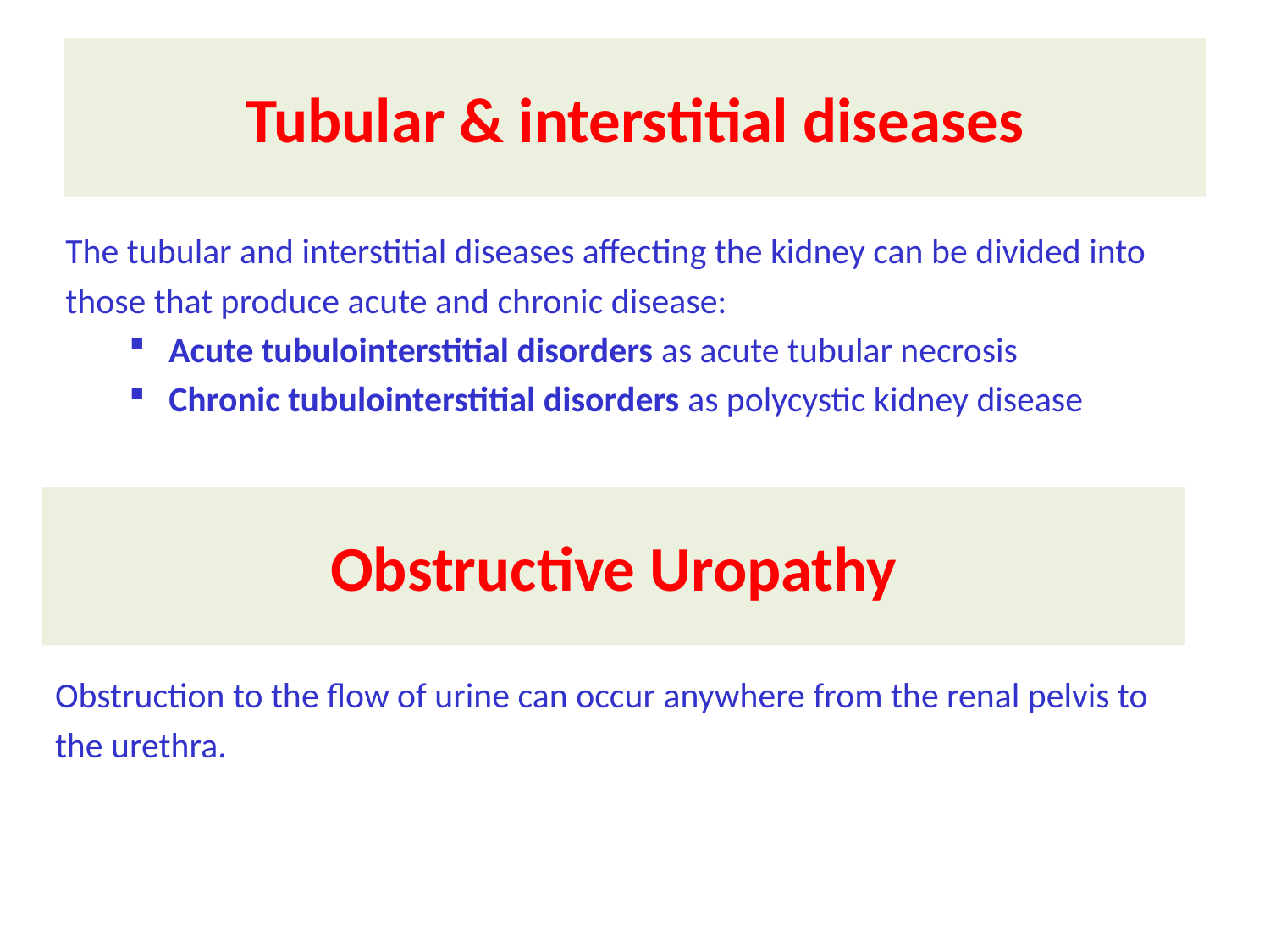

# Tubular & interstitial diseases
The tubular and interstitial diseases affecting the kidney can be divided into
those that produce acute and chronic disease:
Acute tubulointerstitial disorders as acute tubular necrosis
Chronic tubulointerstitial disorders as polycystic kidney disease

Obstructive Uropathy
Obstruction to the flow of urine can occur anywhere from the renal pelvis to
the urethra.